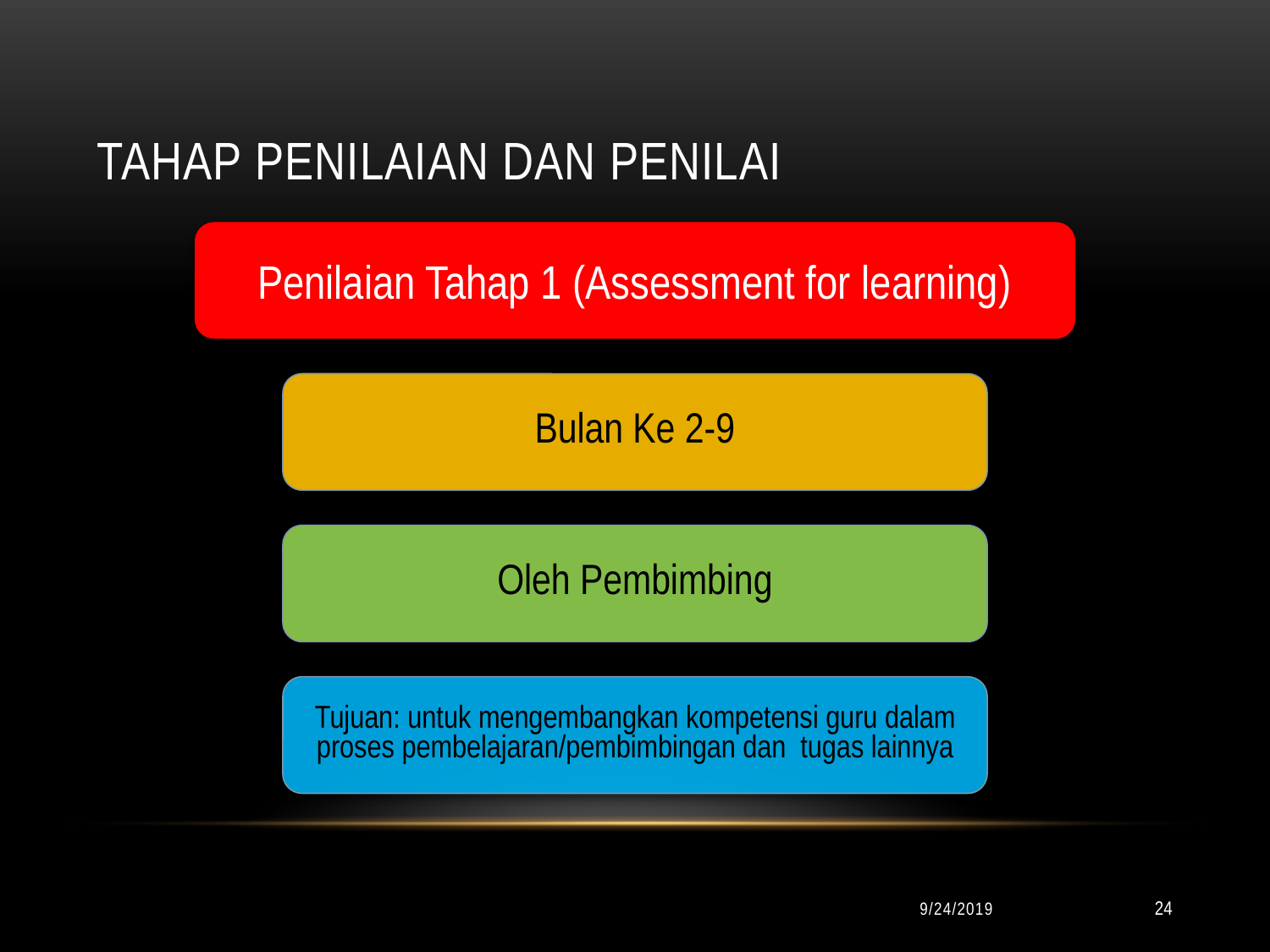

# Tahap Penilaian dan Penilai
Penilaian Tahap 1 (Assessment for learning)
Bulan Ke 2-9
Oleh Pembimbing
Tujuan: untuk mengembangkan kompetensi guru dalam proses pembelajaran/pembimbingan dan  tugas lainnya
9/24/2019
24